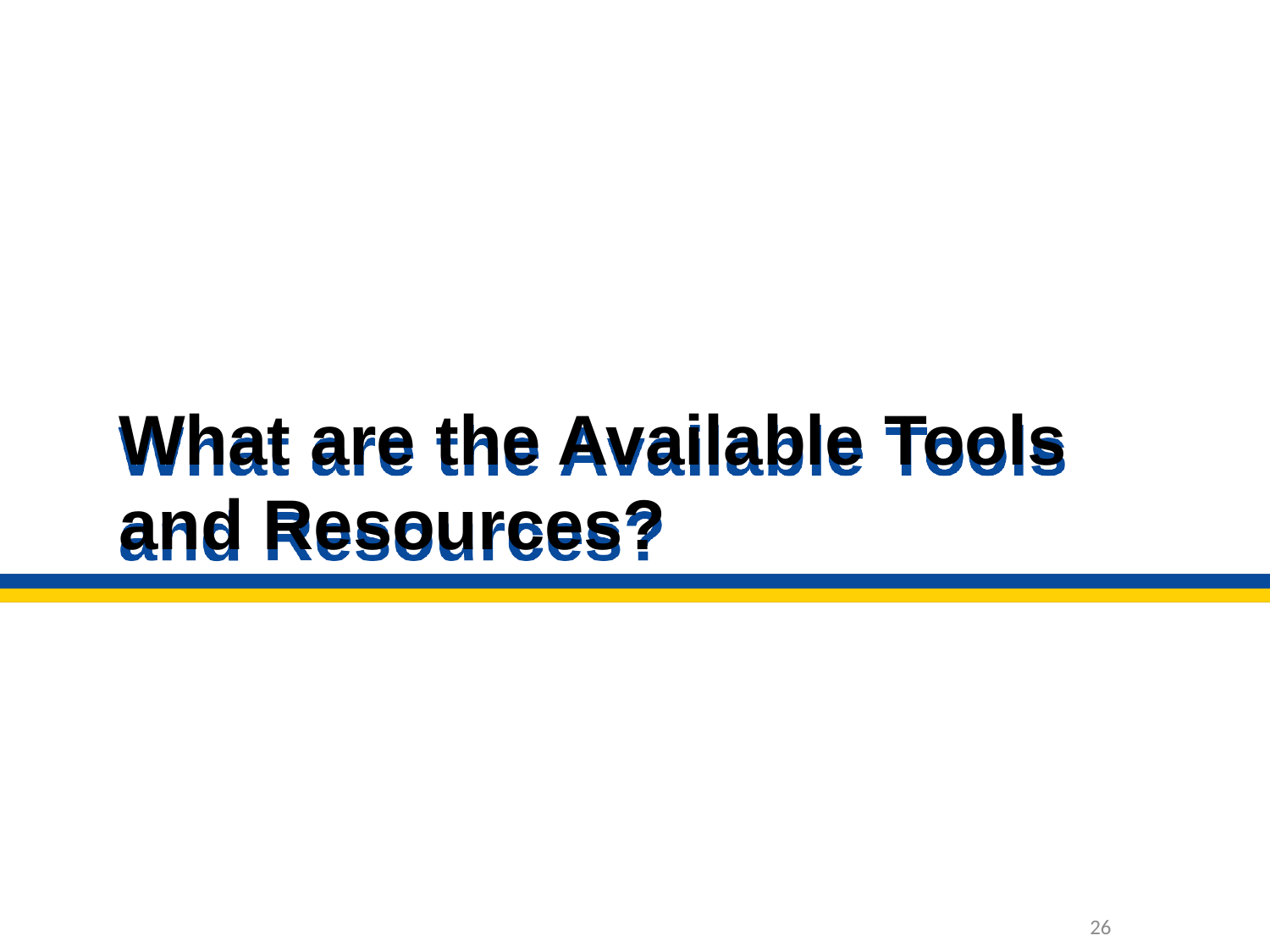

# What are the Available Tools and Resources?
26